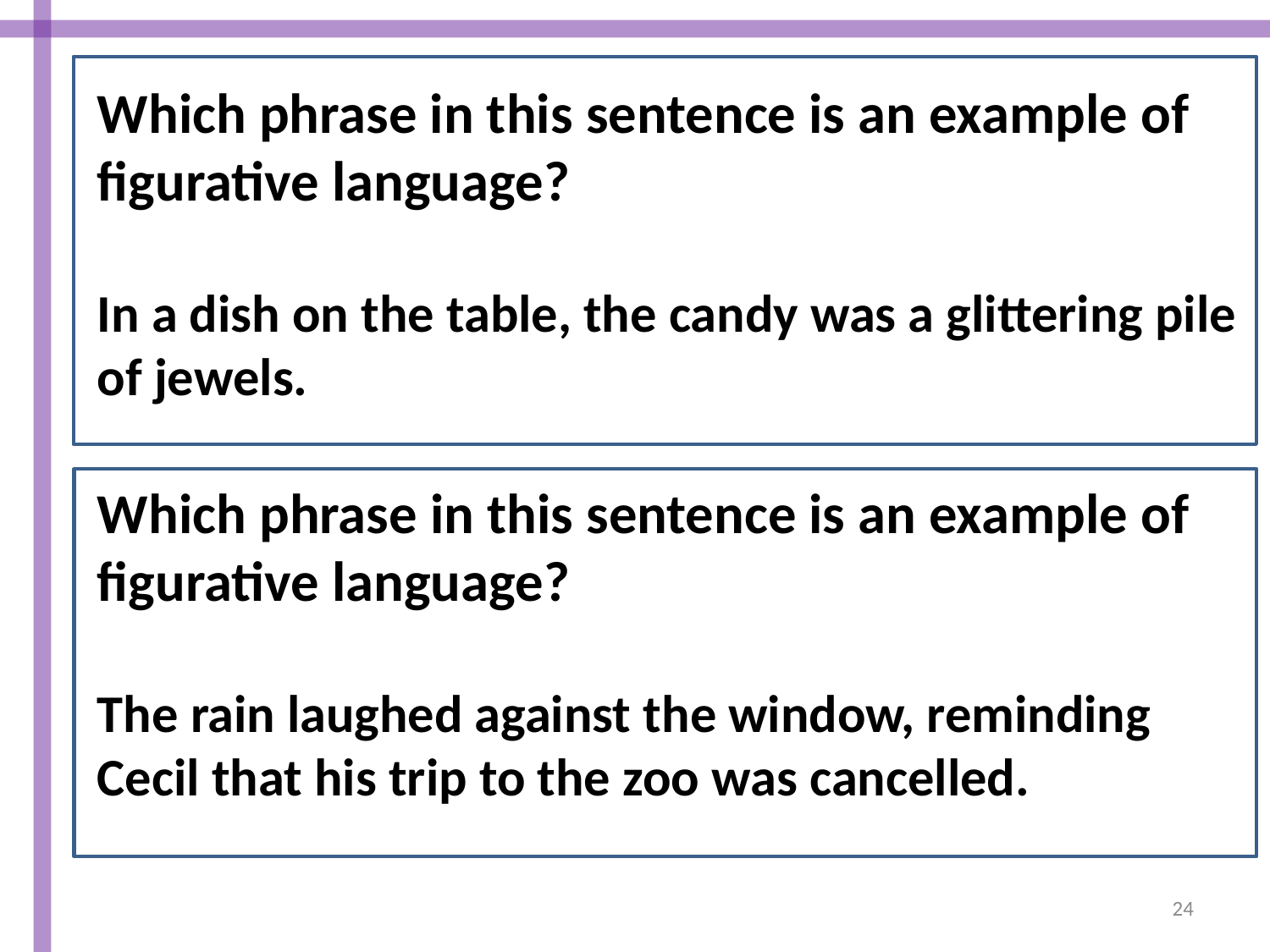

Which phrase in this sentence is an example of figurative language?

In a dish on the table, the candy was a glittering pile of jewels.

Which phrase in this sentence is an example of figurative language?

The rain laughed against the window, reminding Cecil that his trip to the zoo was cancelled.
24